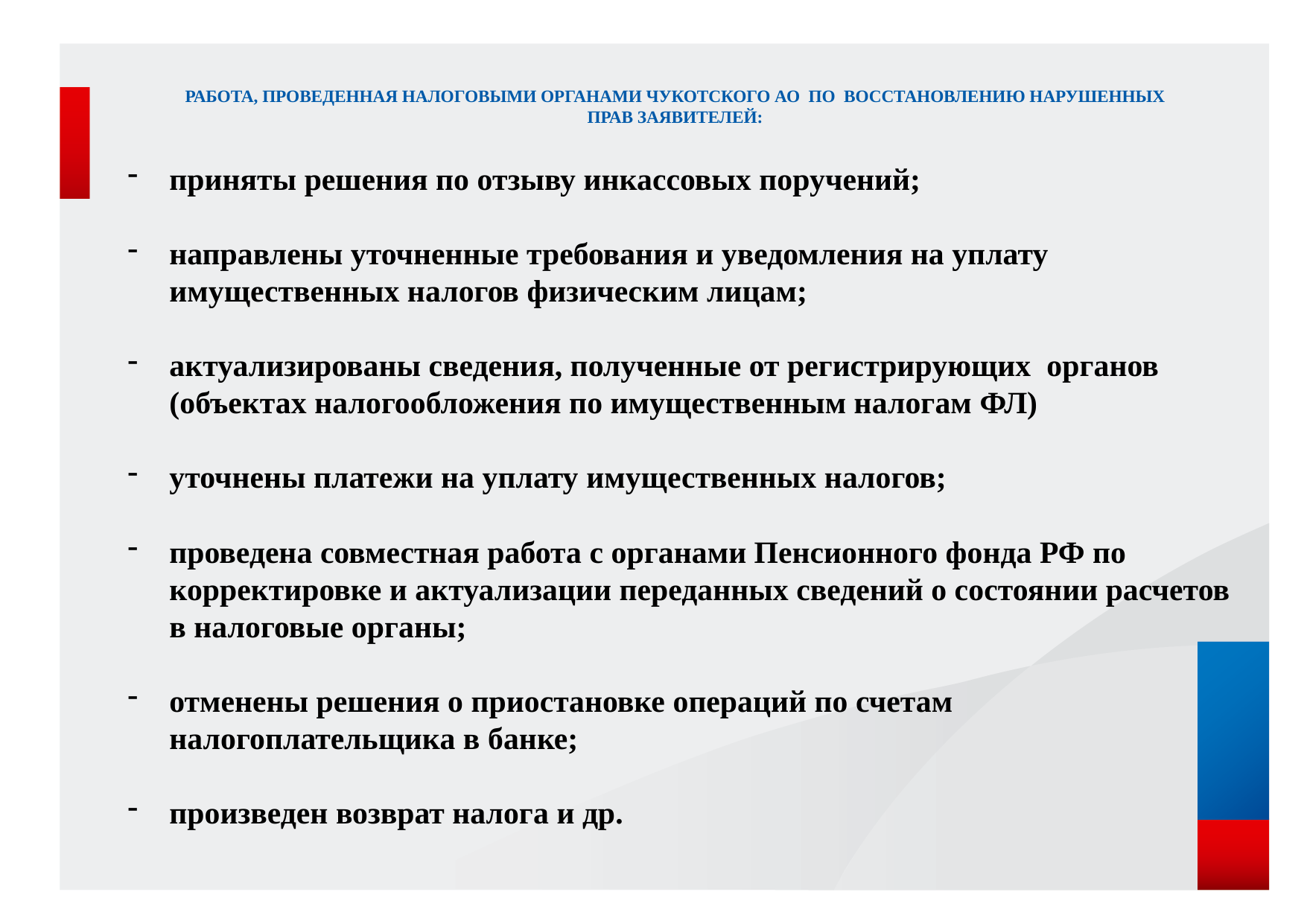

# Работа, проведенная налоговыми органами чукотского ао  по  восстановлению нарушенных прав заявителей:
приняты решения по отзыву инкассовых поручений;

направлены уточненные требования и уведомления на уплату имущественных налогов физическим лицам;

актуализированы сведения, полученные от регистрирующих  органов (объектах налогообложения по имущественным налогам ФЛ)

уточнены платежи на уплату имущественных налогов;

проведена совместная работа с органами Пенсионного фонда РФ по корректировке и актуализации переданных сведений о состоянии расчетов в налоговые органы;

отменены решения о приостановке операций по счетам налогоплательщика в банке;

произведен возврат налога и др.